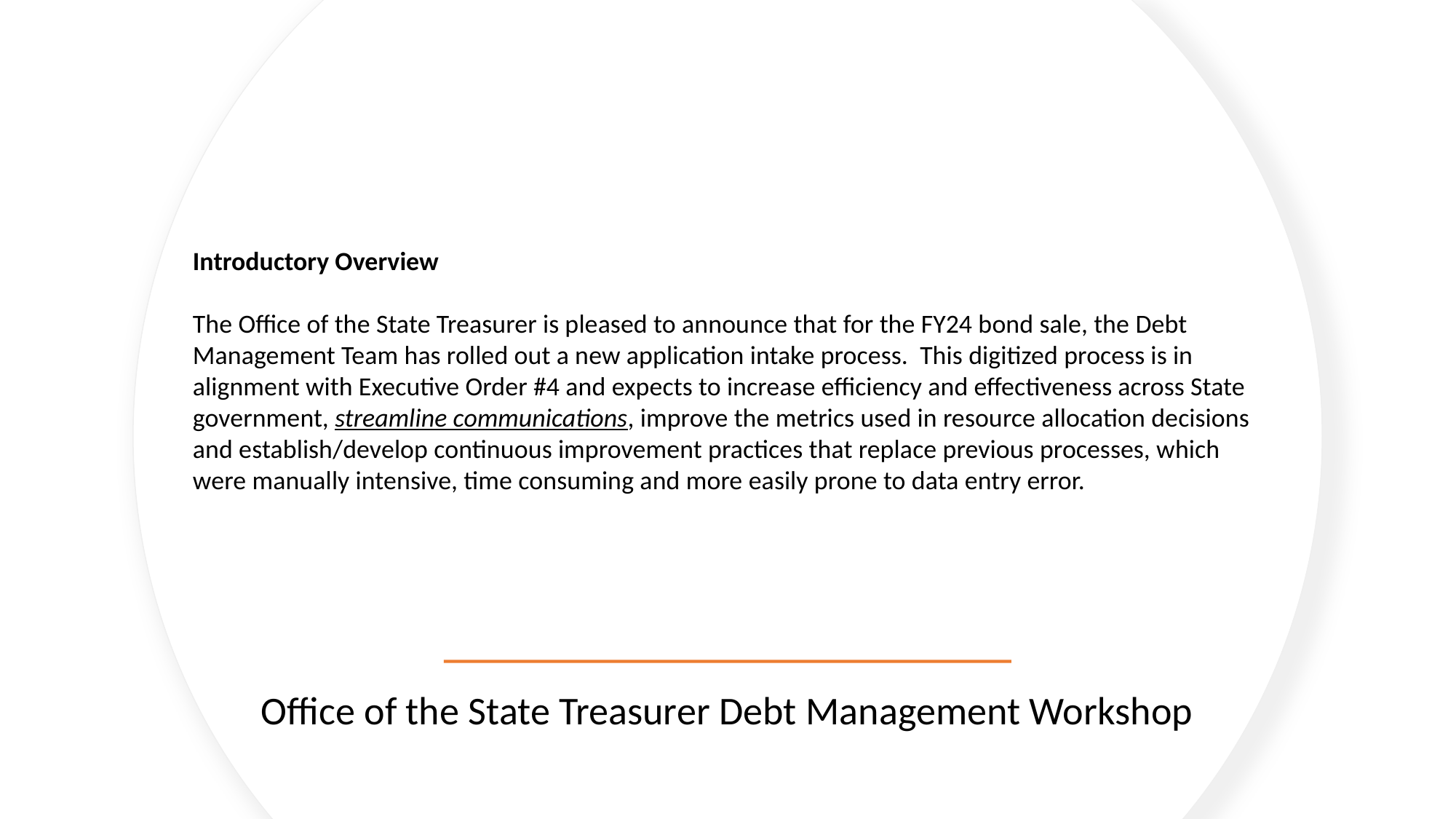

# Introductory Overview The Office of the State Treasurer is pleased to announce that for the FY24 bond sale, the Debt Management Team has rolled out a new application intake process.  This digitized process is in alignment with Executive Order #4 and expects to increase efficiency and effectiveness across State government, streamline communications, improve the metrics used in resource allocation decisions and establish/develop continuous improvement practices that replace previous processes, which were manually intensive, time consuming and more easily prone to data entry error.

Office of the State Treasurer Debt Management Workshop